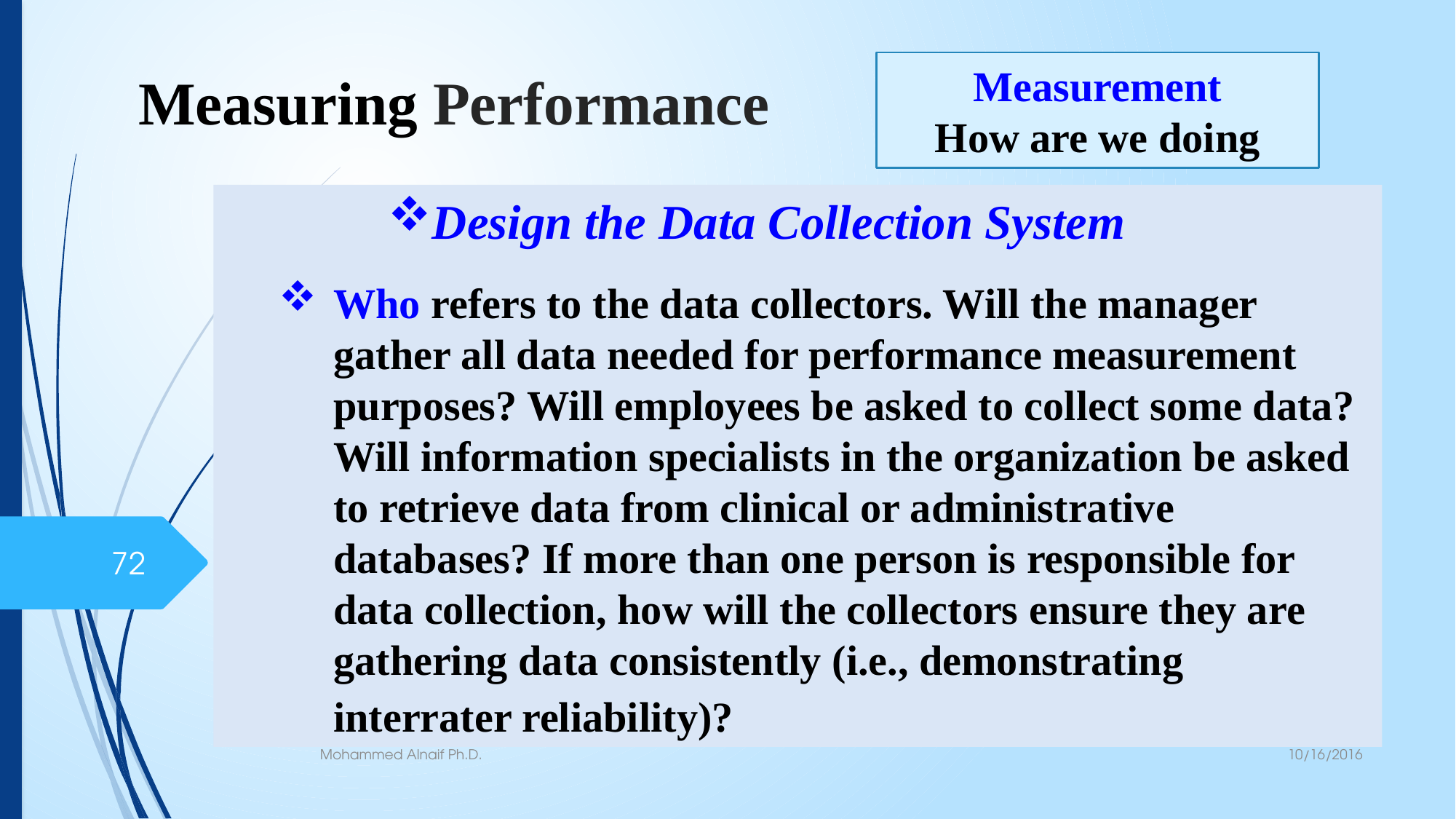

# Measuring Performance
Measurement
How are we doing

Design the Data Collection System
Who refers to the data collectors. Will the manager gather all data needed for performance measurement purposes? Will employees be asked to collect some data? Will information specialists in the organization be asked to retrieve data from clinical or administrative databases? If more than one person is responsible for data collection, how will the collectors ensure they are gathering data consistently (i.e., demonstrating interrater reliability)?
72
10/16/2016
Mohammed Alnaif Ph.D.